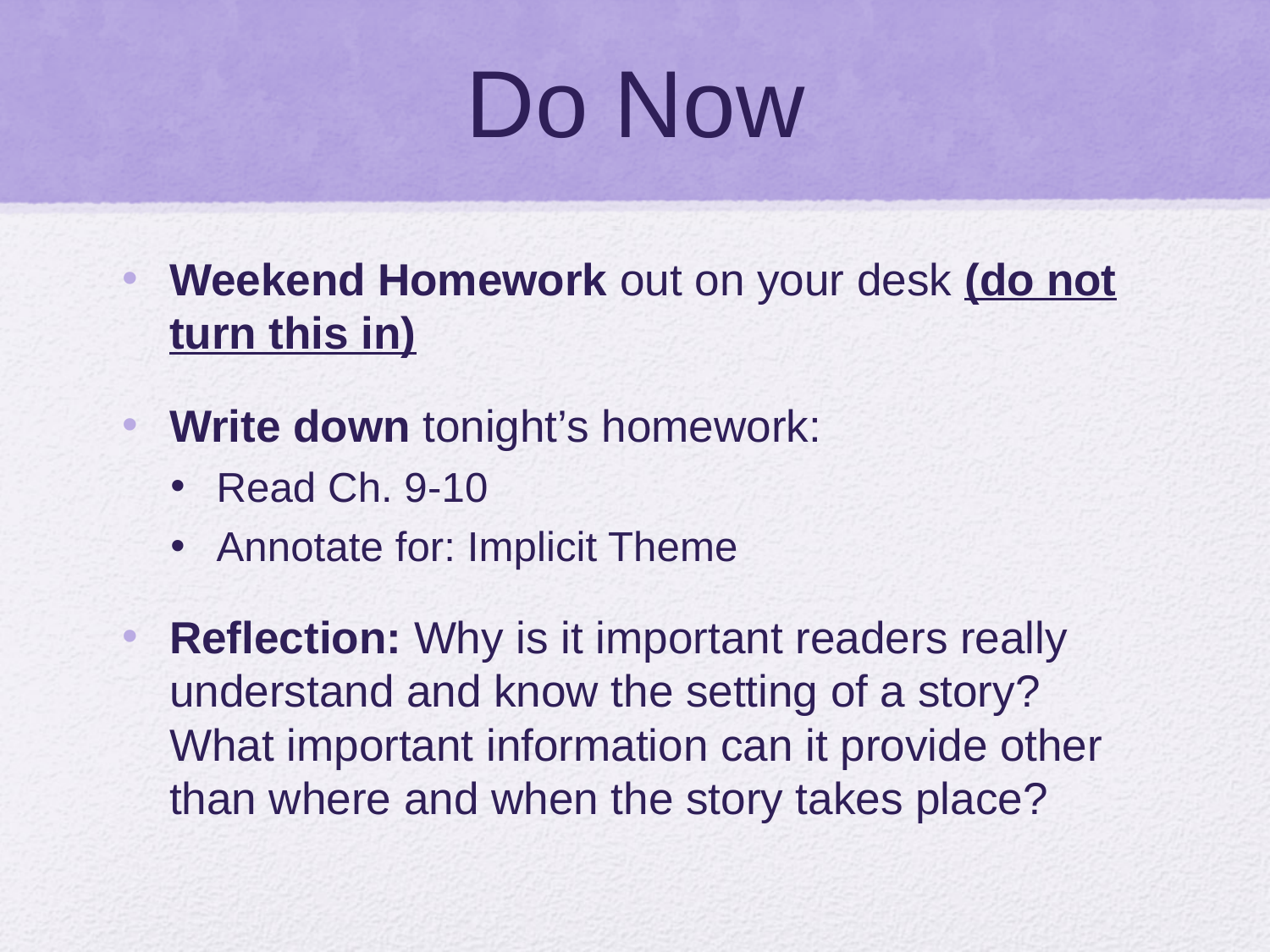

# Do Now
Weekend Homework out on your desk (do not turn this in)
Write down tonight’s homework:
Read Ch. 9-10
Annotate for: Implicit Theme
Reflection: Why is it important readers really understand and know the setting of a story?  What important information can it provide other than where and when the story takes place?